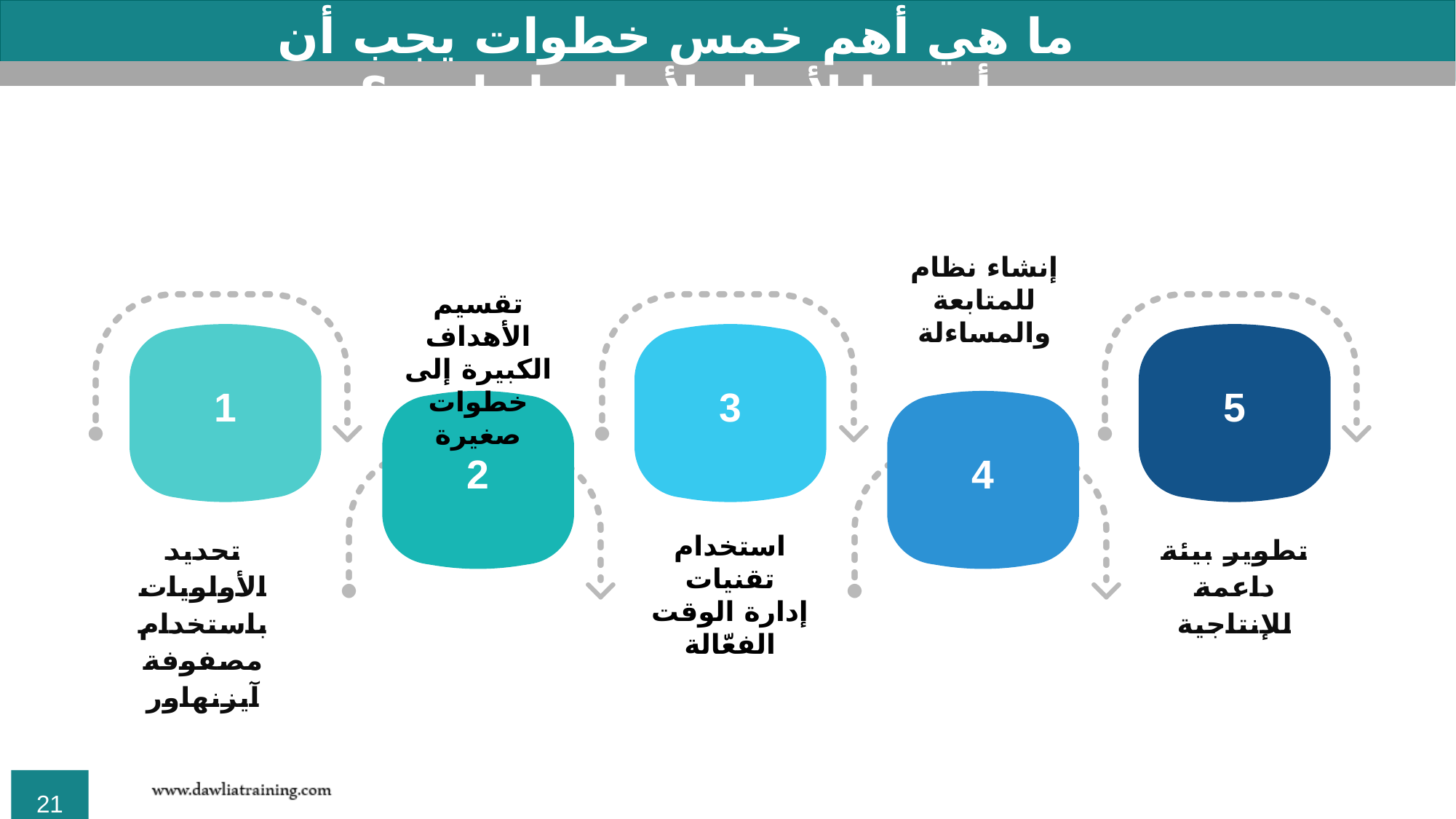

ما هي أهم خمس خطوات يجب أن أتبعها لأصل لأعلى إنتاجية؟
إنشاء نظام للمتابعة والمساءلة
4

تقسيم الأهداف الكبيرة إلى خطوات صغيرة
2

1

تحديد الأولويات باستخدام مصفوفة آيزنهاور

3

استخدام تقنيات إدارة الوقت الفعّالة

5

تطوير بيئة داعمة للإنتاجية